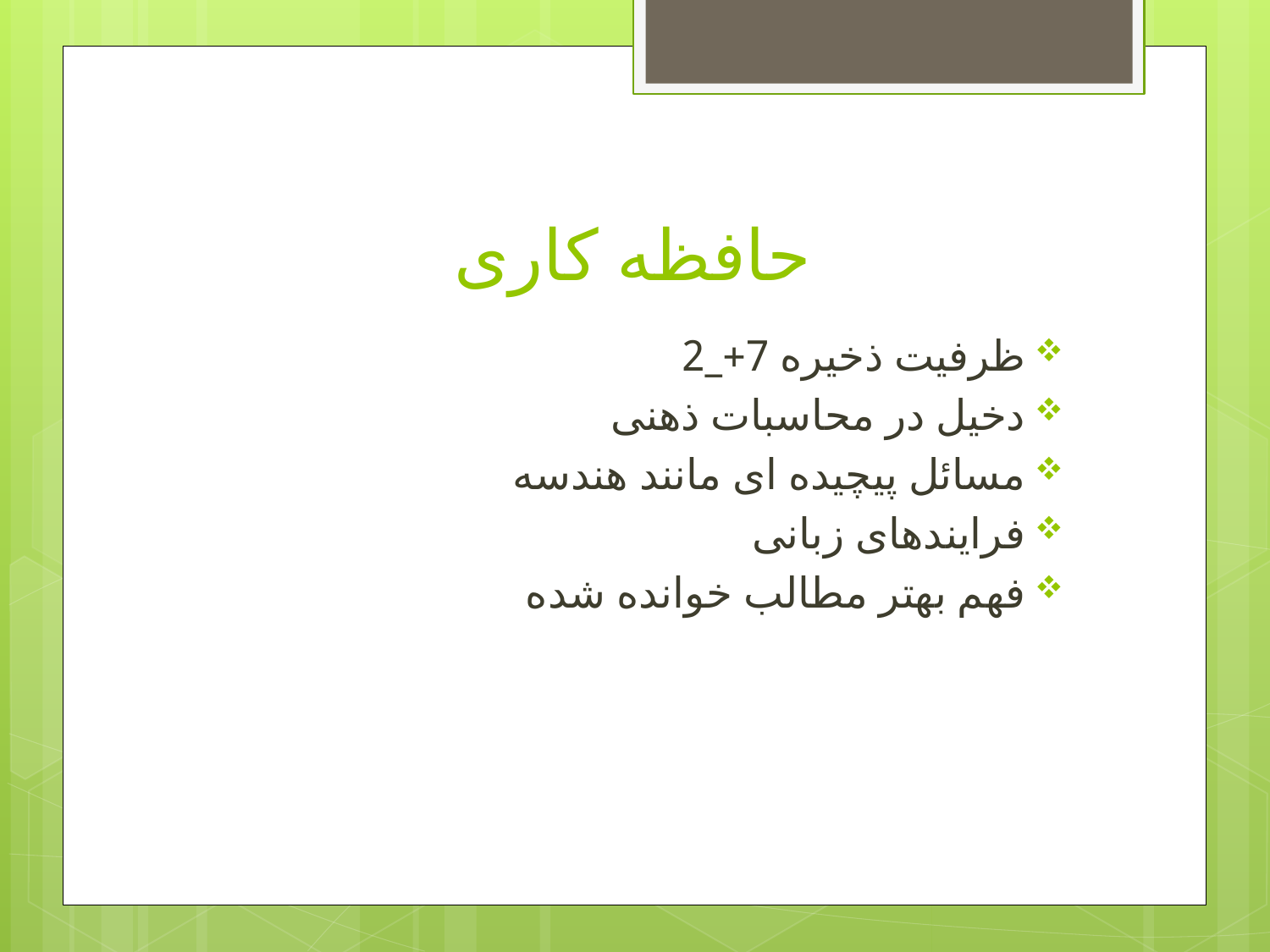

# حافظه کاری
ظرفیت ذخیره 7+_2
دخیل در محاسبات ذهنی
مسائل پیچیده ای مانند هندسه
فرایندهای زبانی
فهم بهتر مطالب خوانده شده